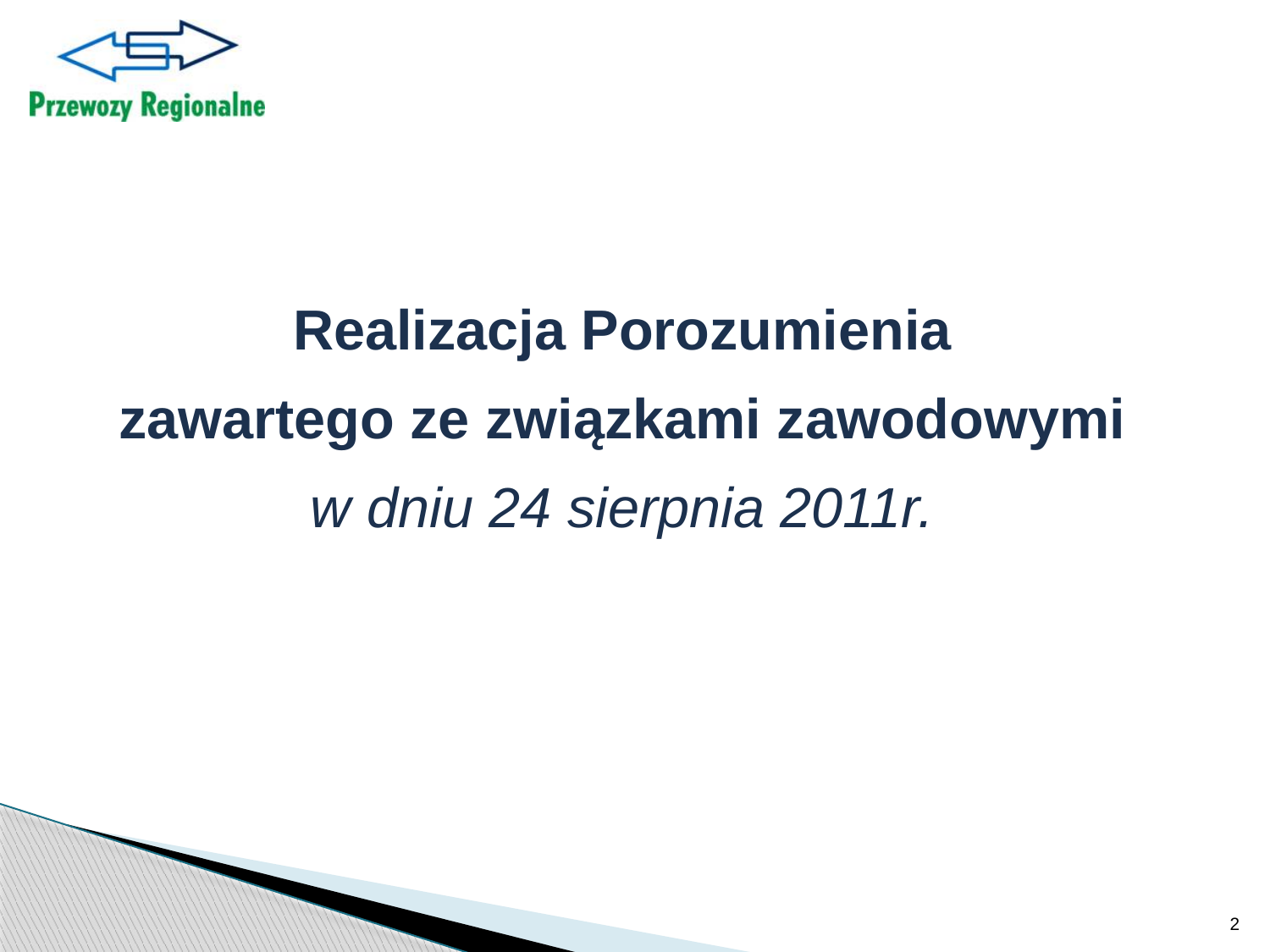

Realizacja Porozumienia
zawartego ze związkami zawodowymi
w dniu 24 sierpnia 2011r.
2